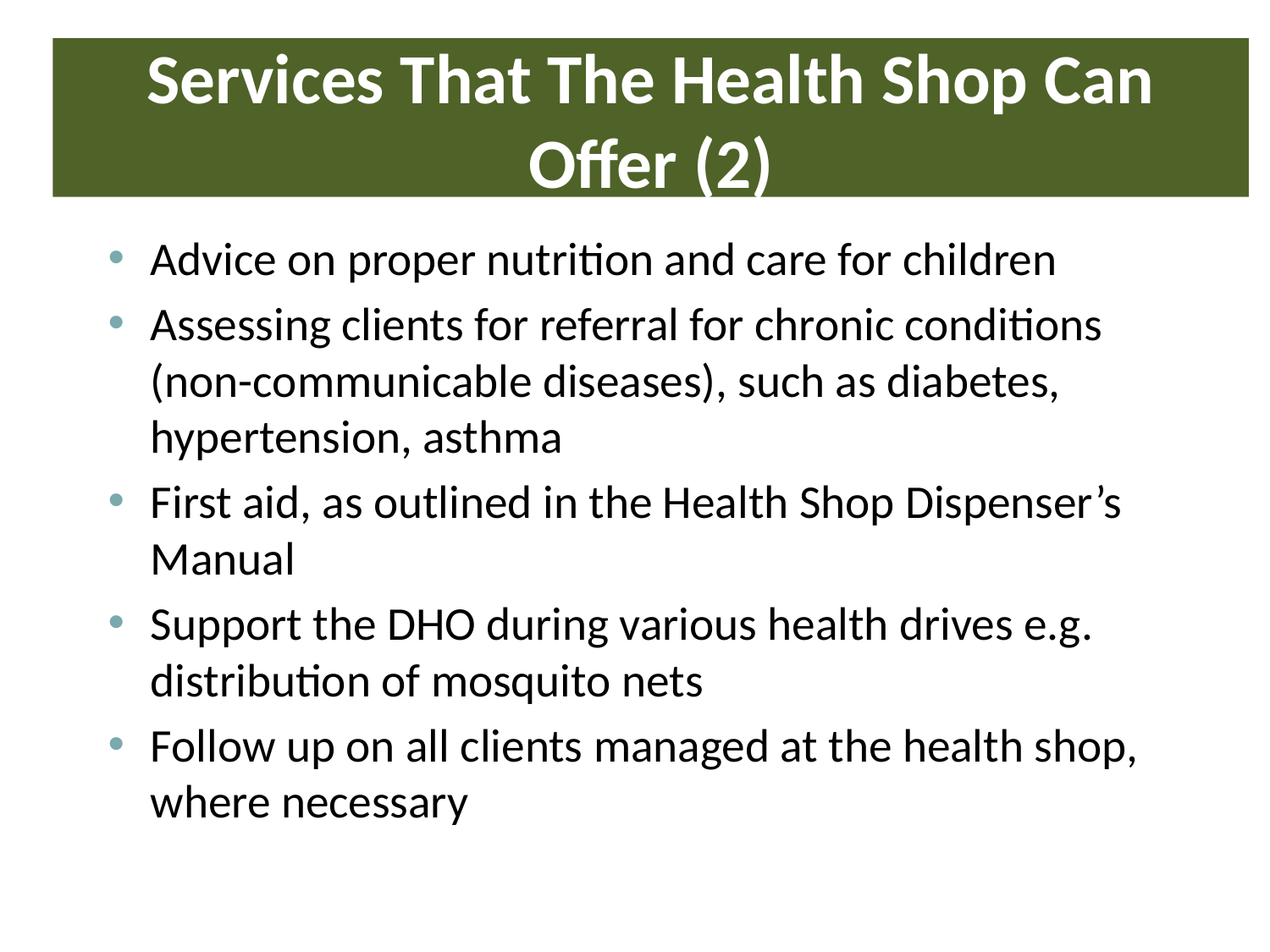

# Services That The Health Shop Can Offer (2)
Advice on proper nutrition and care for children
Assessing clients for referral for chronic conditions (non-communicable diseases), such as diabetes, hypertension, asthma
First aid, as outlined in the Health Shop Dispenser’s Manual
Support the DHO during various health drives e.g. distribution of mosquito nets
Follow up on all clients managed at the health shop, where necessary